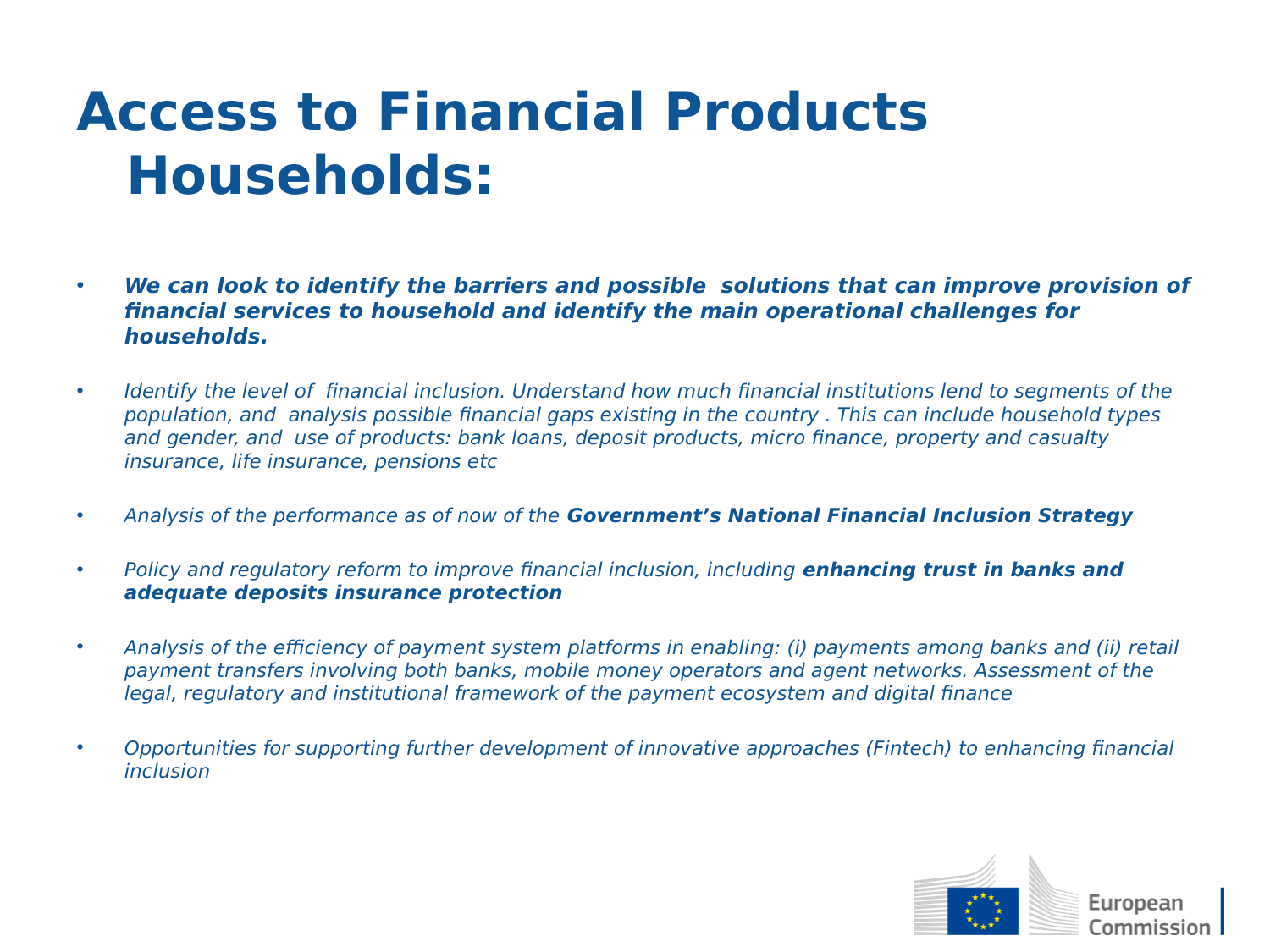

# Access to Financial Products Households:

We can look to identify the barriers and possible  solutions that can improve provision of financial services to household and identify the main operational challenges for households.

Identify the level of  financial inclusion. Understand how much financial institutions lend to segments of the population, and  analysis possible financial gaps existing in the country . This can include household types and gender, and  use of products: bank loans, deposit products, micro finance, property and casualty insurance, life insurance, pensions etc

Analysis of the performance as of now of the Government’s National Financial Inclusion Strategy

Policy and regulatory reform to improve financial inclusion, including enhancing trust in banks and adequate deposits insurance protection

Analysis of the efficiency of payment system platforms in enabling: (i) payments among banks and (ii) retail payment transfers involving both banks, mobile money operators and agent networks. Assessment of the legal, regulatory and institutional framework of the payment ecosystem and digital finance

Opportunities for supporting further development of innovative approaches (Fintech) to enhancing financial inclusion